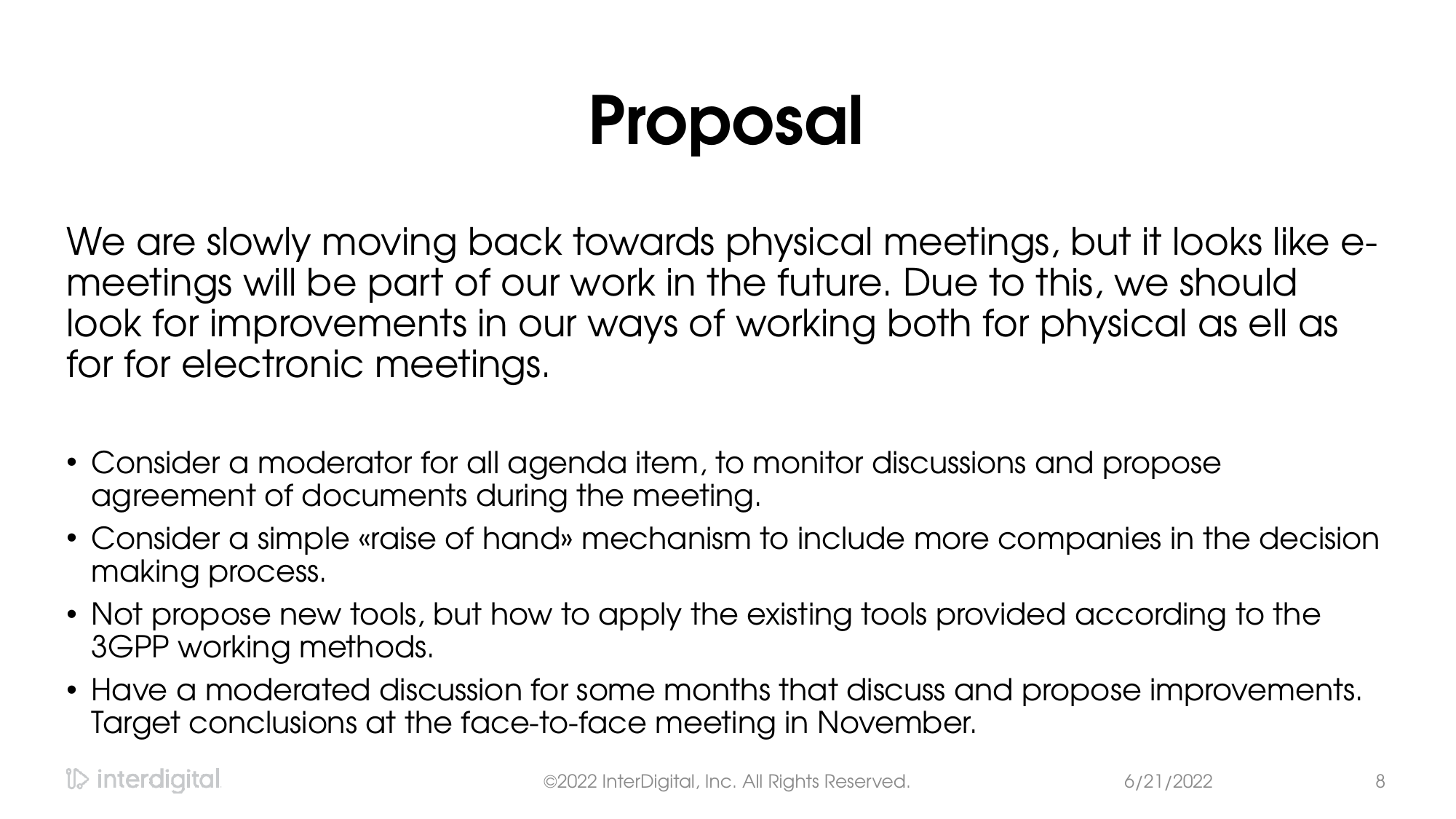

# Proposal
We are slowly moving back towards physical meetings, but it looks like e-meetings will be part of our work in the future. Due to this, we should look for improvements in our ways of working both for physical as ell as for for electronic meetings.

Consider a moderator for all agenda item, to monitor discussions and propose agreement of documents during the meeting.
Consider a simple «raise of hand» mechanism to include more companies in the decision making process.
Not propose new tools, but how to apply the existing tools provided according to the 3GPP working methods.
Have a moderated discussion for some months that discuss and propose improvements. Target conclusions at the face-to-face meeting in November.
©2022 InterDigital, Inc. All Rights Reserved.
6/21/2022
8